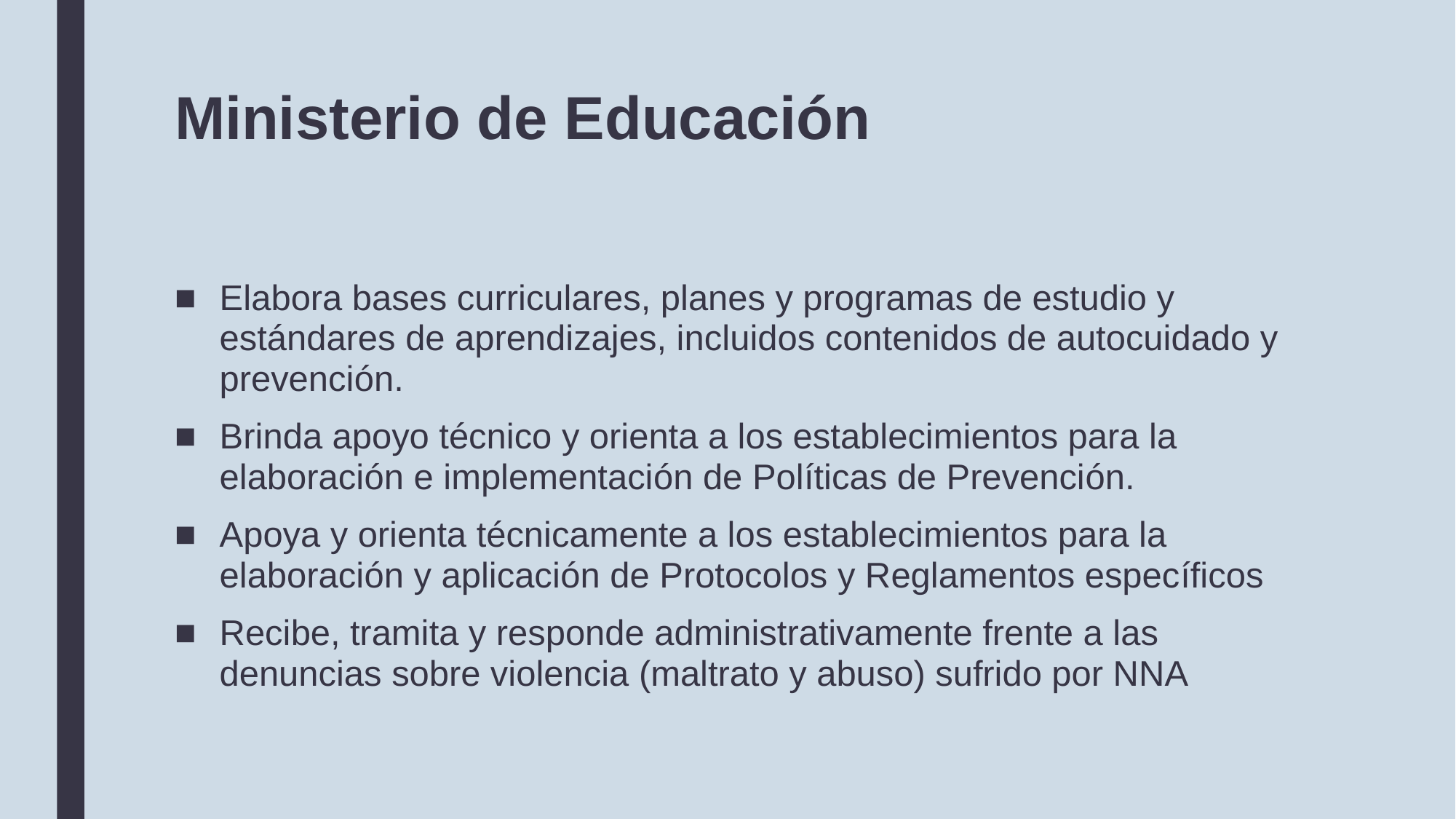

# Ministerio de Educación
Elabora bases curriculares, planes y programas de estudio y estándares de aprendizajes, incluidos contenidos de autocuidado y prevención.
Brinda apoyo técnico y orienta a los establecimientos para la elaboración e implementación de Políticas de Prevención.
Apoya y orienta técnicamente a los establecimientos para la elaboración y aplicación de Protocolos y Reglamentos específicos
Recibe, tramita y responde administrativamente frente a las denuncias sobre violencia (maltrato y abuso) sufrido por NNA